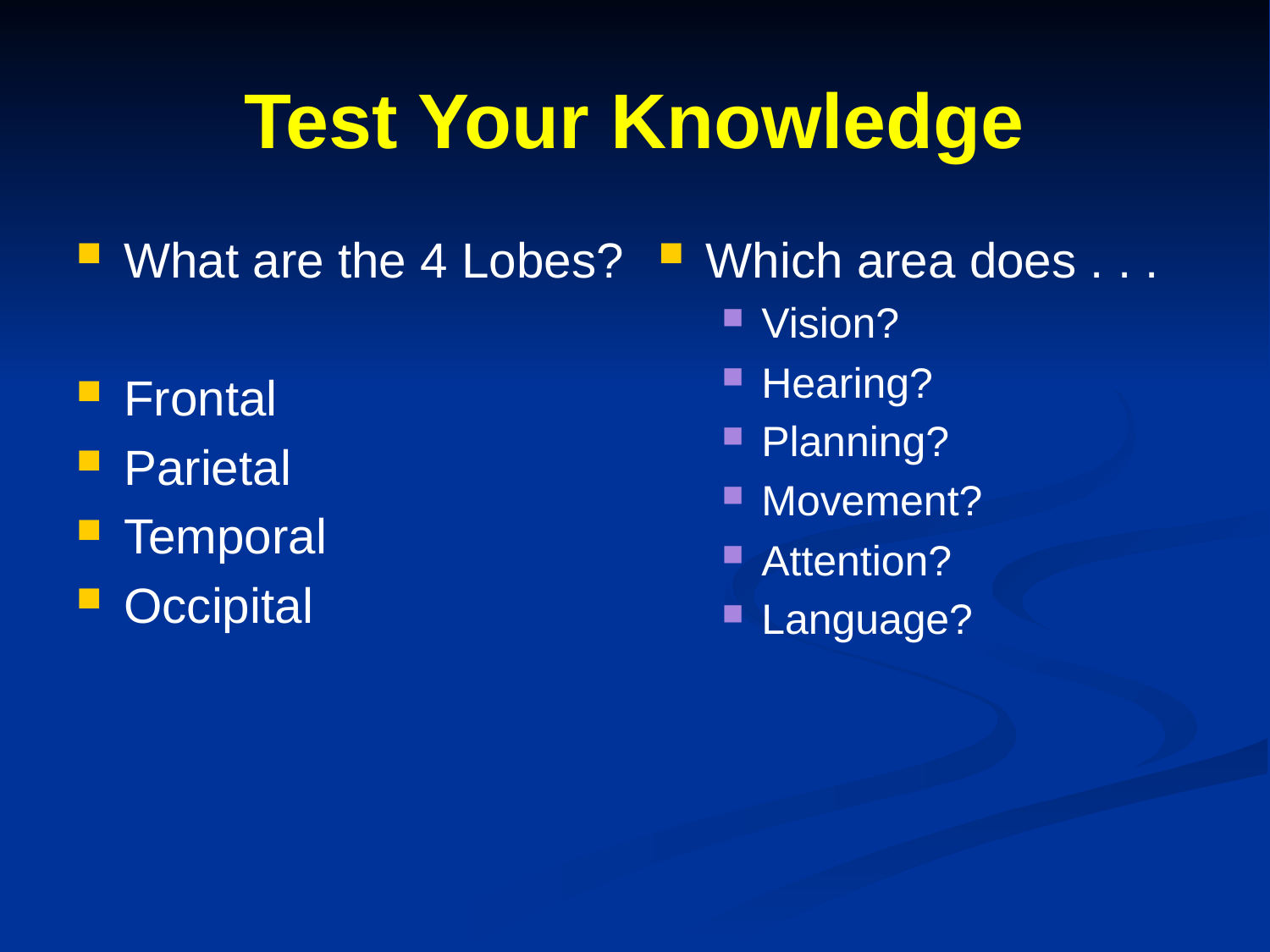

# Test Your Knowledge
What are the 4 Lobes?

Frontal
Parietal
Temporal
Occipital

Which area does . . .
Vision?
Hearing?
Planning?
Movement?
Attention?
Language?